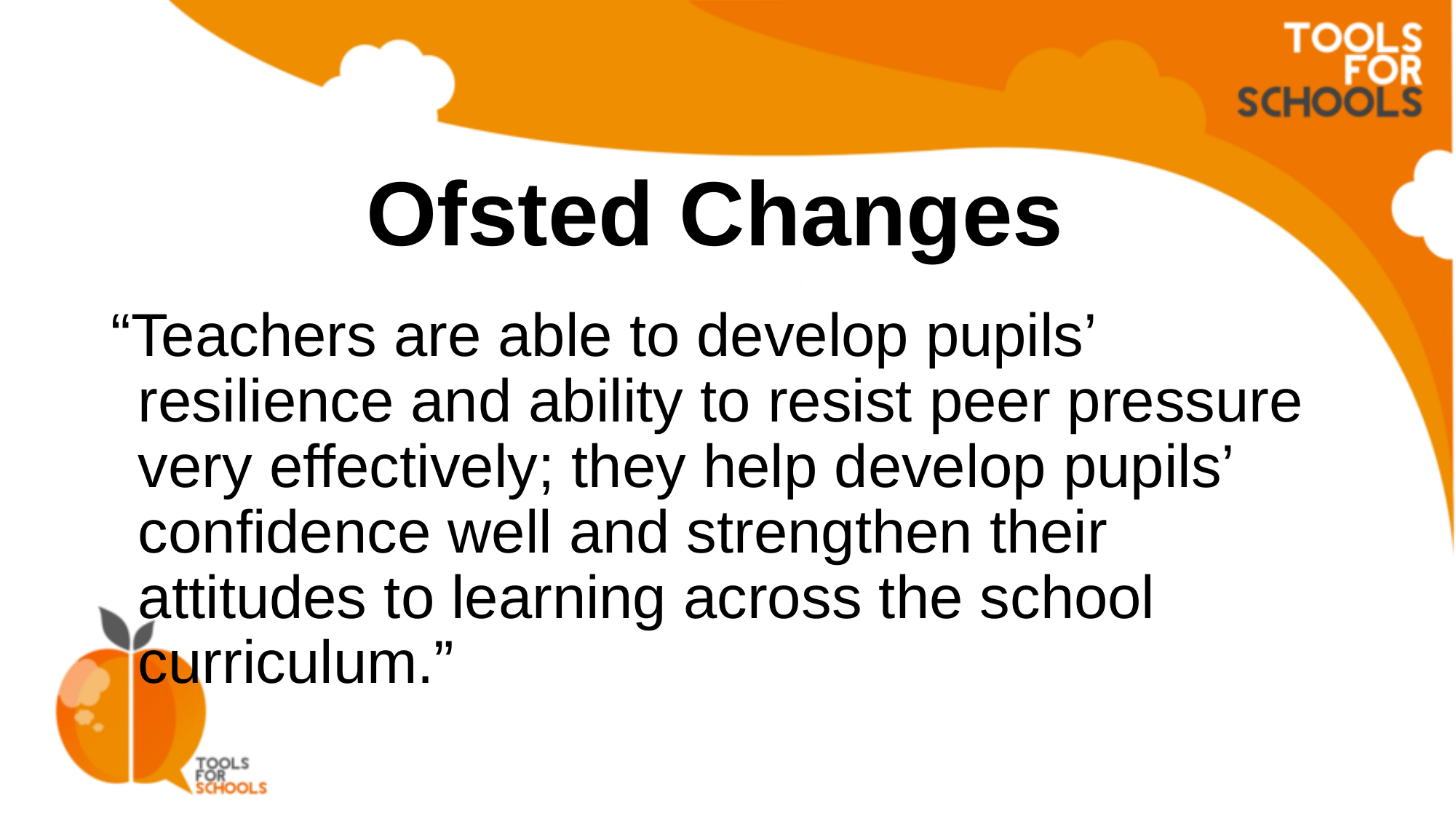

# Ofsted Changes

“Teachers are able to develop pupils’ resilience and ability to resist peer pressure very effectively; they help develop pupils’ confidence well and strengthen their attitudes to learning across the school curriculum.”